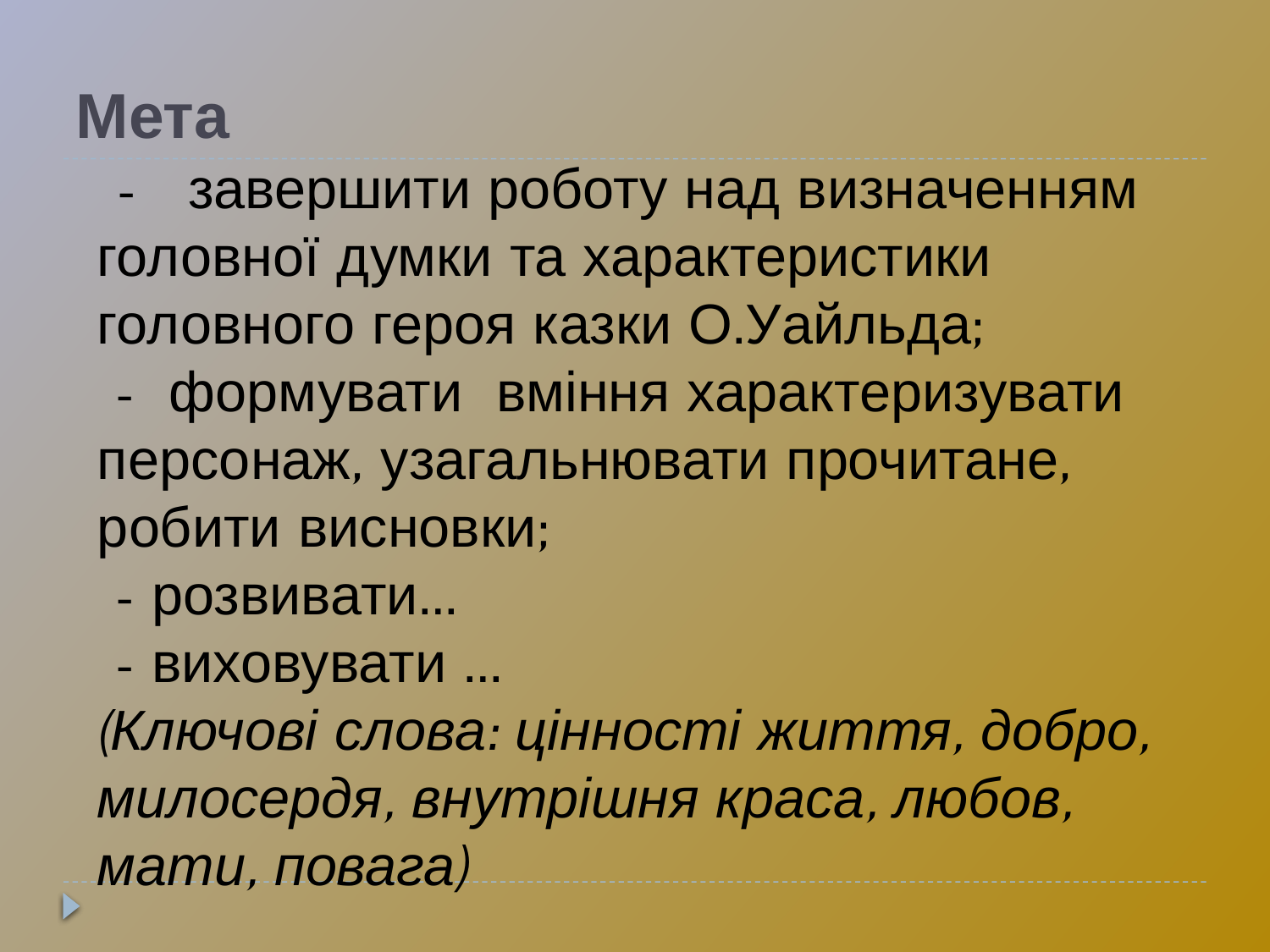

# Мета
  -   завершити роботу над визначенням   головної думки та характеристики головного героя казки О.Уайльда;
 -  формувати  вміння характеризувати персонаж, узагальнювати прочитане, робити висновки;
 - розвивати…
 - виховувати …
(Ключові слова: цінності життя, добро, милосердя, внутрішня краса, любов, мати, повага)